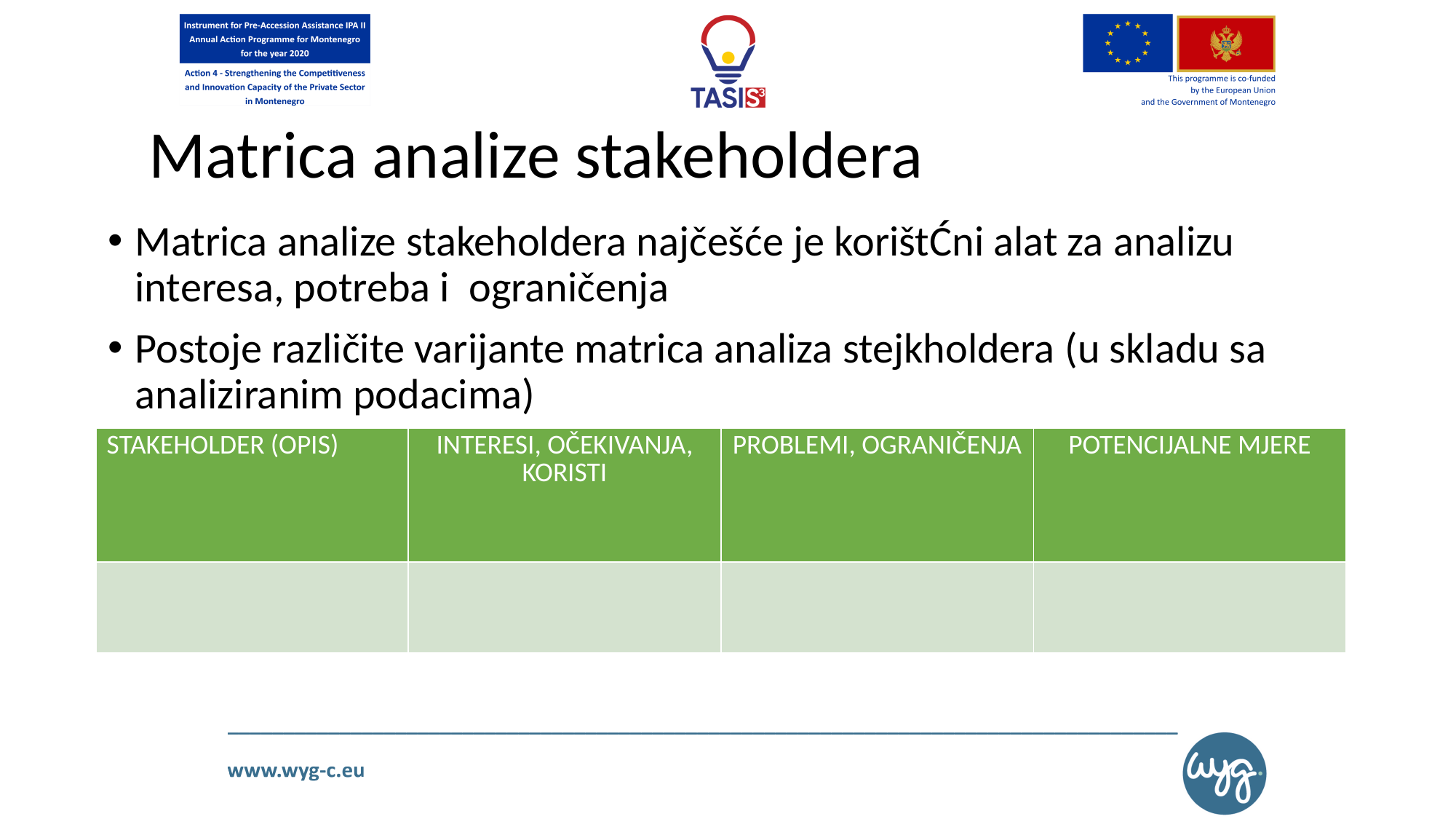

# Matrica analize stakeholdera
Matrica analize stakeholdera najčešće je korištĆni alat za analizu interesa, potreba i  ograničenja
Postoje različite varijante matrica analiza stejkholdera (u skladu sa analiziranim podacima)
| STAKEHOLDER (OPIS) | INTERESI, OČEKIVANJA, KORISTI | PROBLEMI, OGRANIČENJA | POTENCIJALNE MJERE |
| --- | --- | --- | --- |
|  |  |  |  |